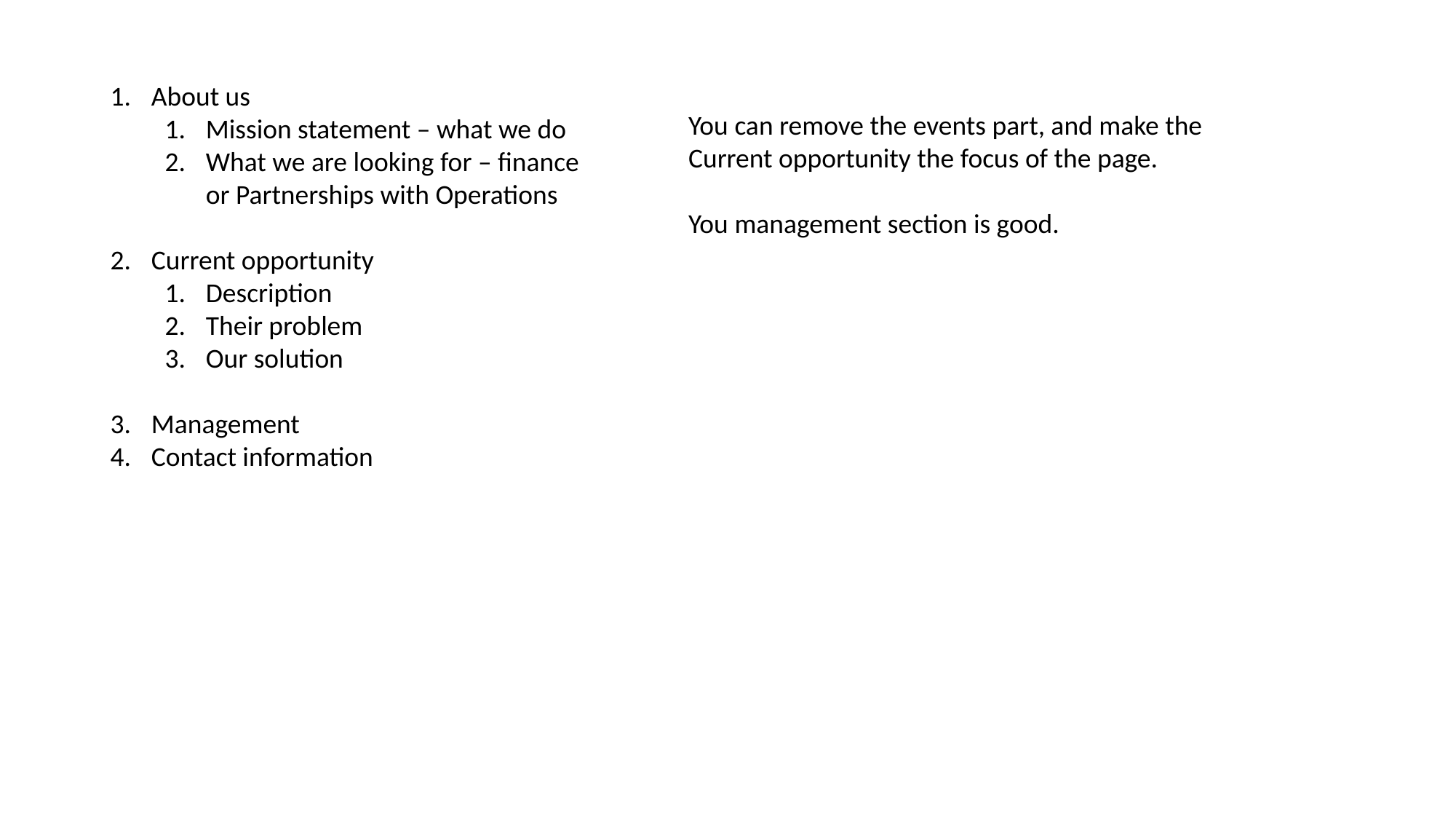

About us
Mission statement – what we do
What we are looking for – finance or Partnerships with Operations

Current opportunity
Description
Their problem
Our solution

Management
Contact information

You can remove the events part, and make the Current opportunity the focus of the page.

You management section is good.